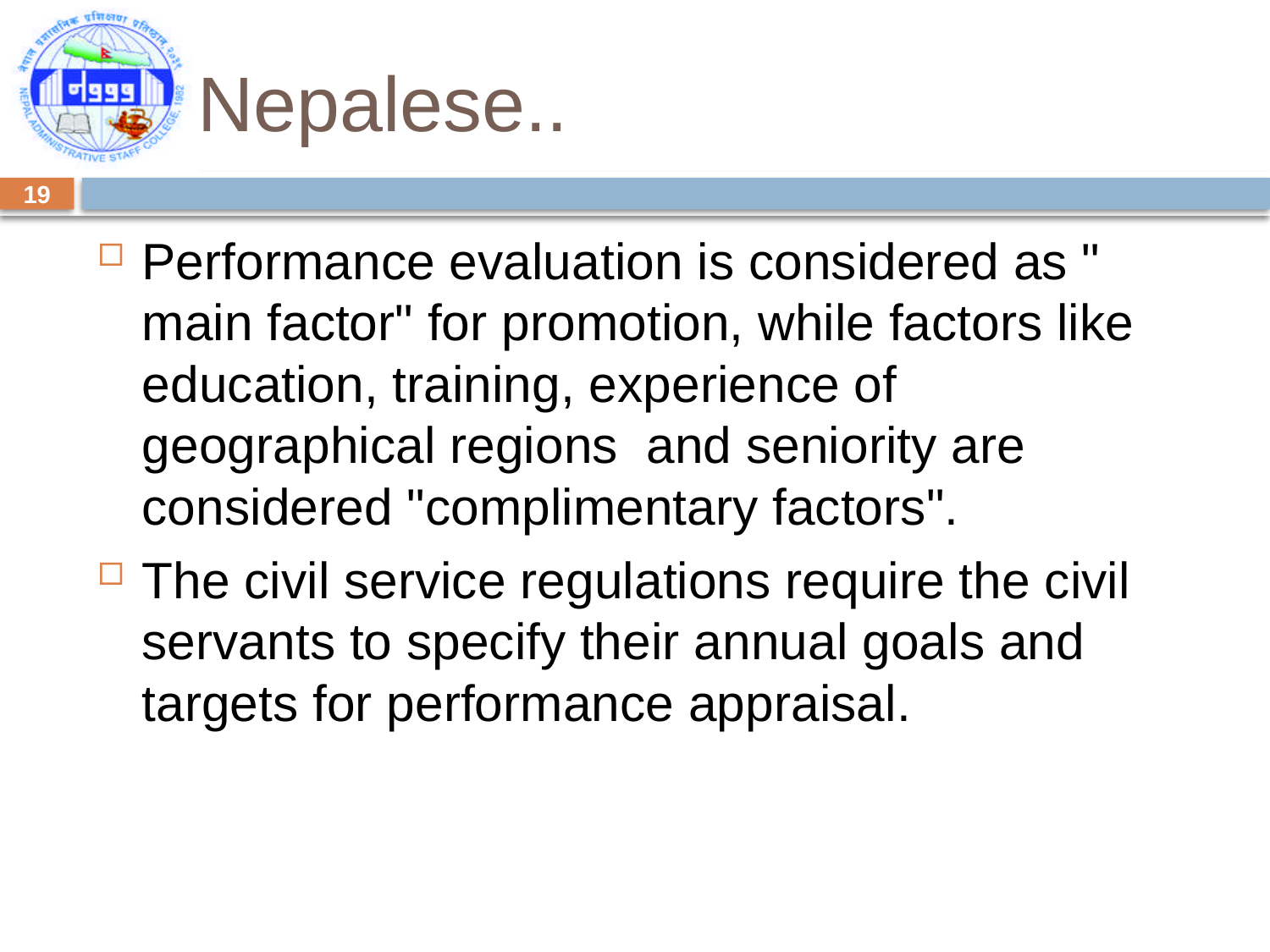

# Nepalese..
19
Performance evaluation is considered as " main factor" for promotion, while factors like education, training, experience of geographical regions  and seniority are considered "complimentary factors".
The civil service regulations require the civil servants to specify their annual goals and targets for performance appraisal.